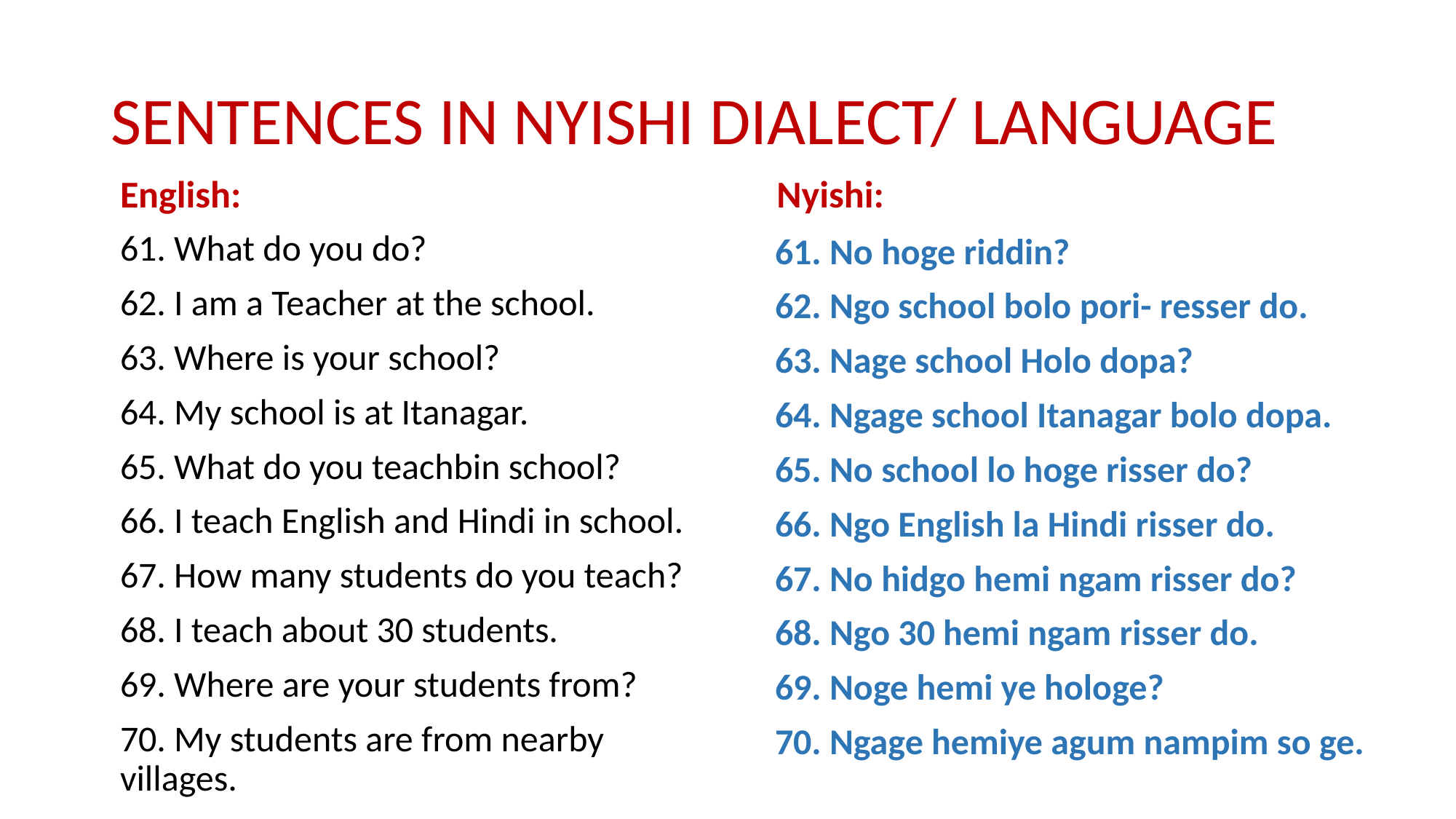

# SENTENCES IN NYISHI DIALECT/ LANGUAGE
English:				             Nyishi:
61. What do you do?
62. I am a Teacher at the school.
63. Where is your school?
64. My school is at Itanagar.
65. What do you teachbin school?
66. I teach English and Hindi in school.
67. How many students do you teach?
68. I teach about 30 students.
69. Where are your students from?
70. My students are from nearby villages.
61. No hoge riddin?
62. Ngo school bolo pori- resser do.
63. Nage school Holo dopa?
64. Ngage school Itanagar bolo dopa.
65. No school lo hoge risser do?
66. Ngo English la Hindi risser do.
67. No hidgo hemi ngam risser do?
68. Ngo 30 hemi ngam risser do.
69. Noge hemi ye hologe?
70. Ngage hemiye agum nampim so ge.